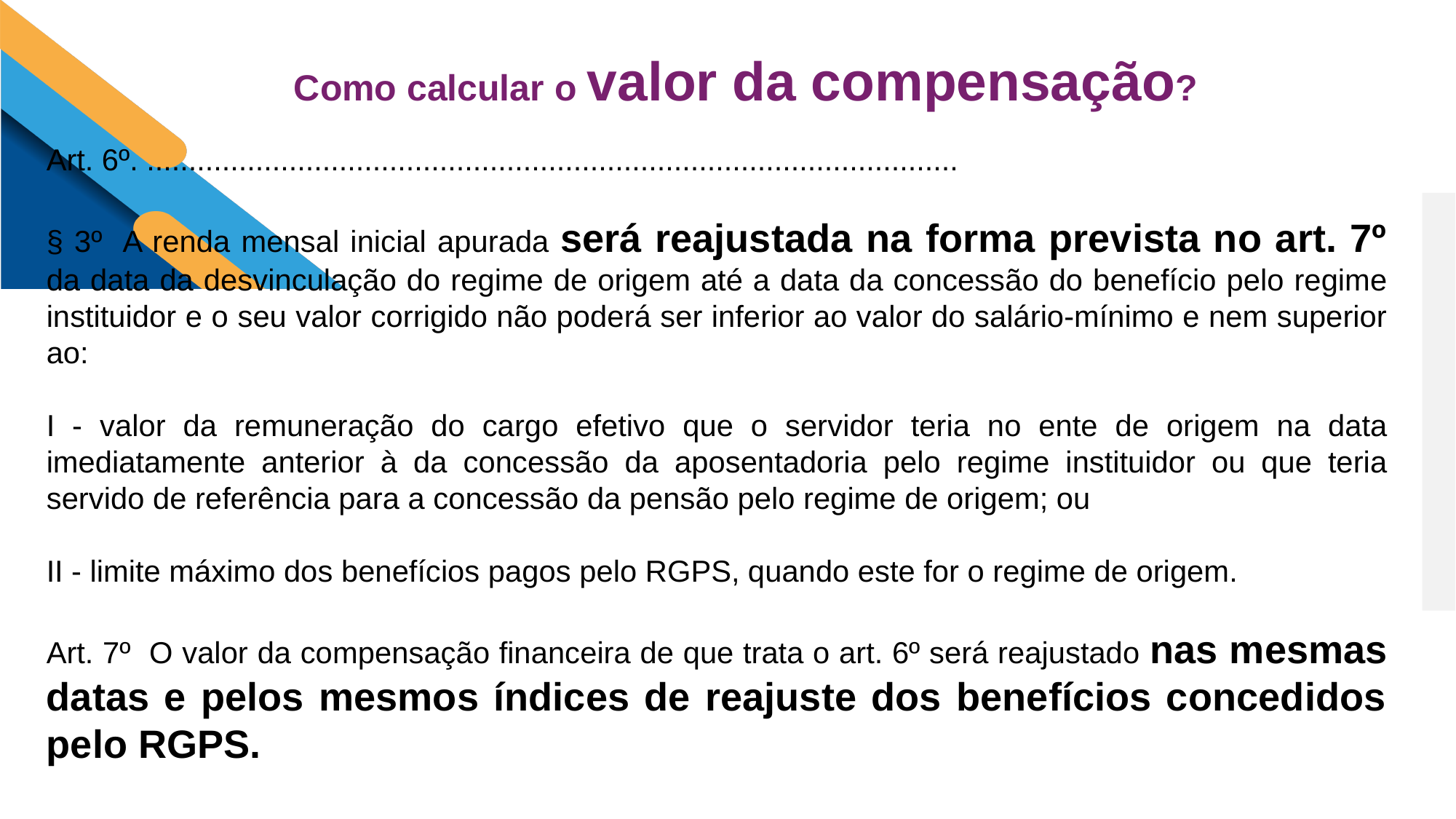

Como calcular o valor da compensação?

Art. 6º. .................................................................................................

§ 3º  A renda mensal inicial apurada será reajustada na forma prevista no art. 7º da data da desvinculação do regime de origem até a data da concessão do benefício pelo regime instituidor e o seu valor corrigido não poderá ser inferior ao valor do salário-mínimo e nem superior ao:

I - valor da remuneração do cargo efetivo que o servidor teria no ente de origem na data imediatamente anterior à da concessão da aposentadoria pelo regime instituidor ou que teria servido de referência para a concessão da pensão pelo regime de origem; ou

II - limite máximo dos benefícios pagos pelo RGPS, quando este for o regime de origem.

Art. 7º  O valor da compensação financeira de que trata o art. 6º será reajustado nas mesmas datas e pelos mesmos índices de reajuste dos benefícios concedidos pelo RGPS.